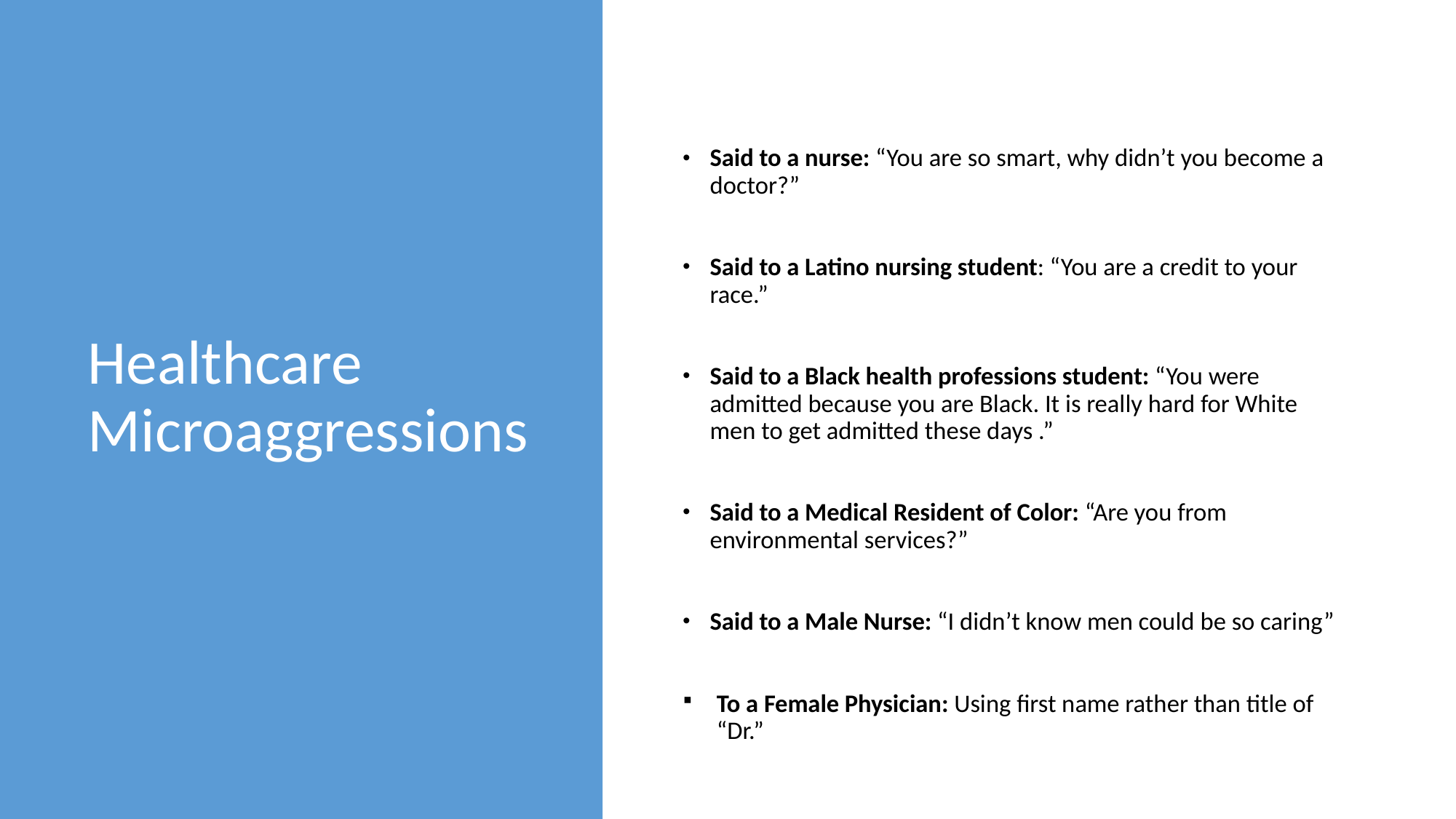

# Healthcare Microaggressions

Said to a nurse: “You are so smart, why didn’t you become a doctor?”

Said to a Latino nursing student: “You are a credit to your race.”

Said to a Black health professions student: “You were admitted because you are Black. It is really hard for White men to get admitted these days .”

Said to a Medical Resident of Color: “Are you from environmental services?”

Said to a Male Nurse: “I didn’t know men could be so caring”

To a Female Physician: Using first name rather than title of “Dr.”